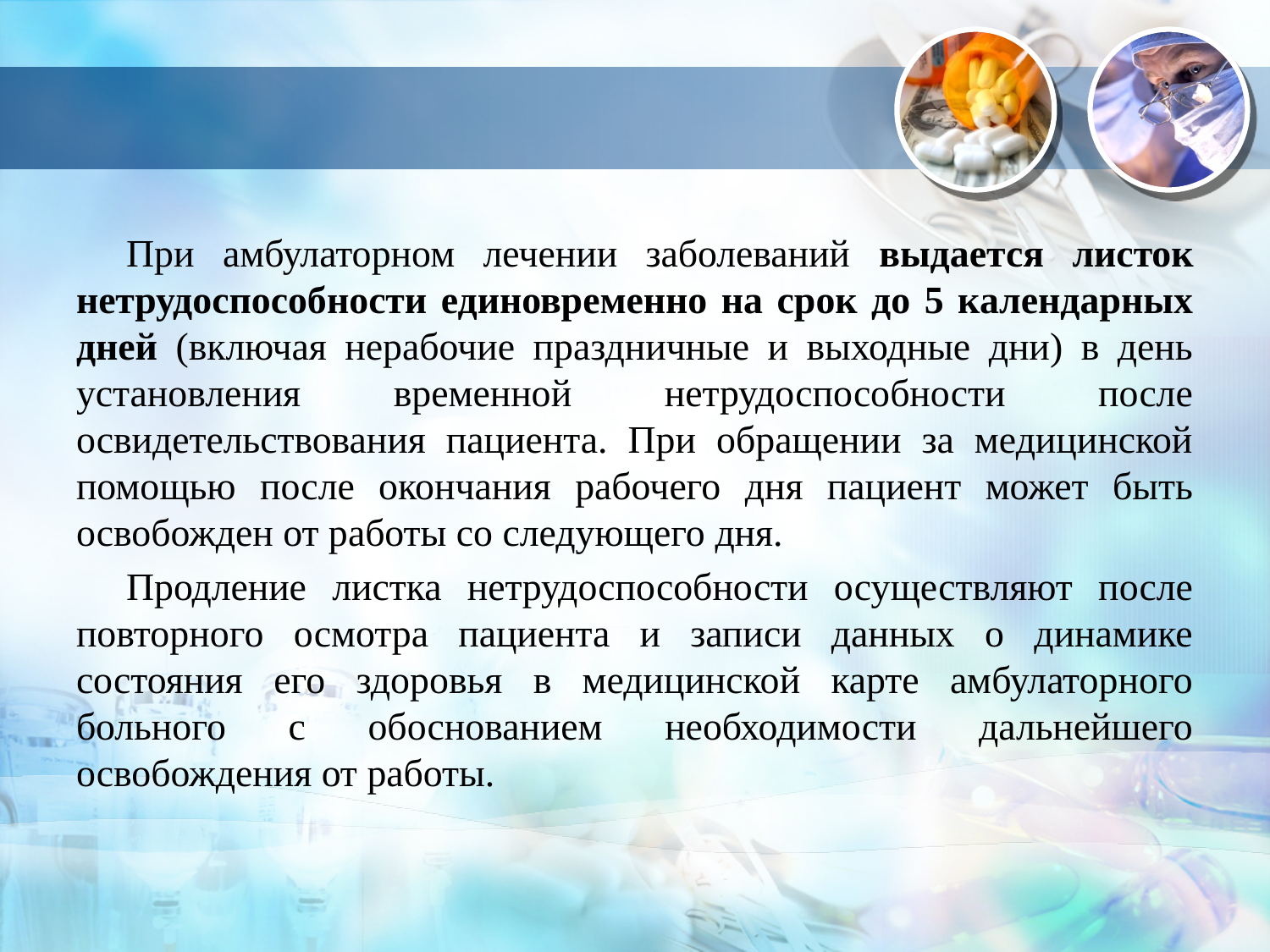

При амбулаторном лечении заболеваний выдается листок нетрудоспособности единовременно на срок до 5 календарных дней (включая нерабочие праздничные и выходные дни) в день установления временной нетрудоспособности после освидетельствования пациента. При обращении за медицинской помощью после окончания рабочего дня пациент может быть освобожден от работы со следующего дня.
Продление листка нетрудоспособности осуществляют после повторного осмотра пациента и записи данных о динамике состояния его здоровья в медицинской карте амбулаторного больного с обоснованием необходимости дальнейшего освобождения от работы.